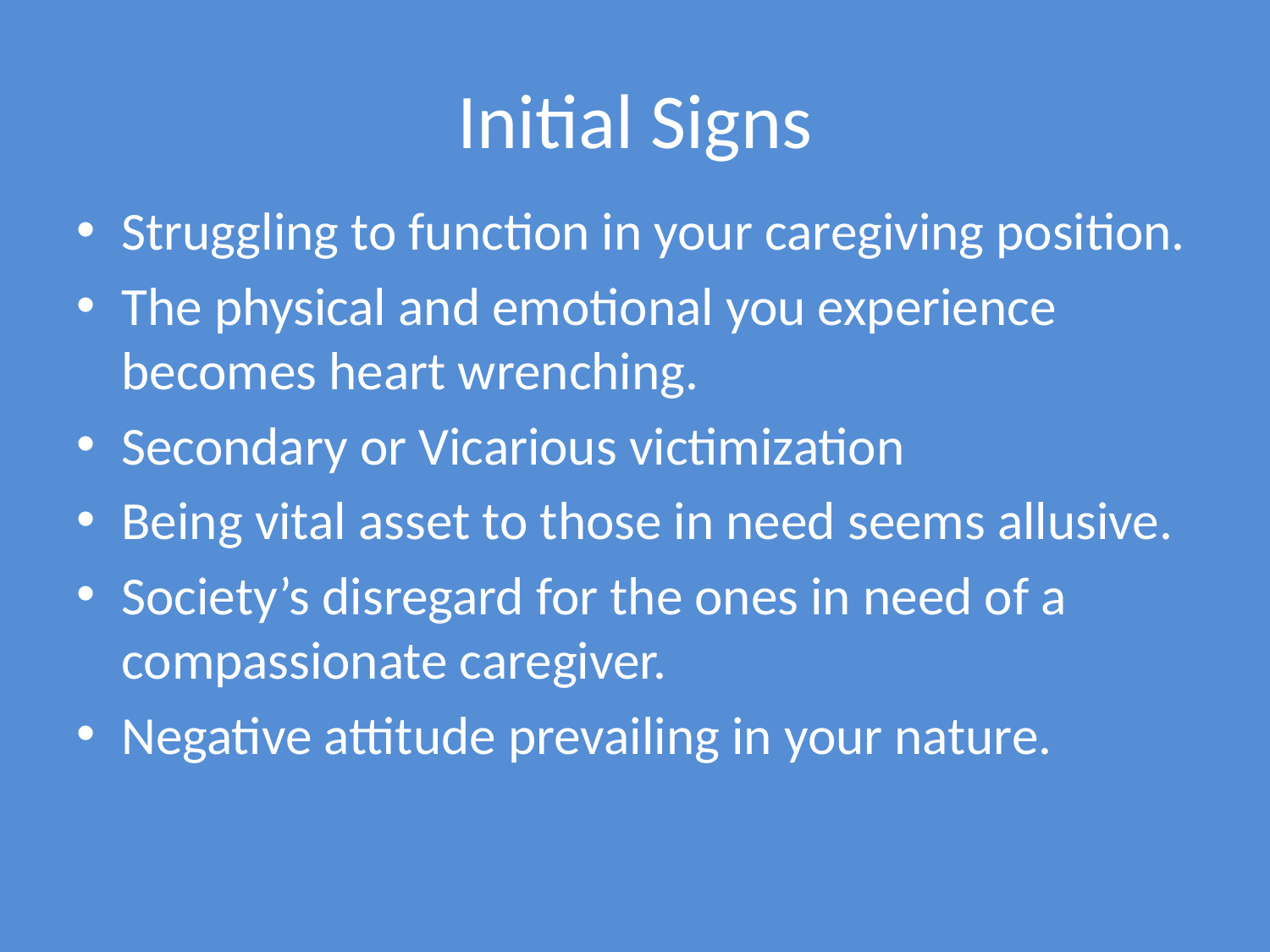

# Initial Signs
Struggling to function in your caregiving position.
The physical and emotional you experience becomes heart wrenching.
Secondary or Vicarious victimization
Being vital asset to those in need seems allusive.
Society’s disregard for the ones in need of a compassionate caregiver.
Negative attitude prevailing in your nature.